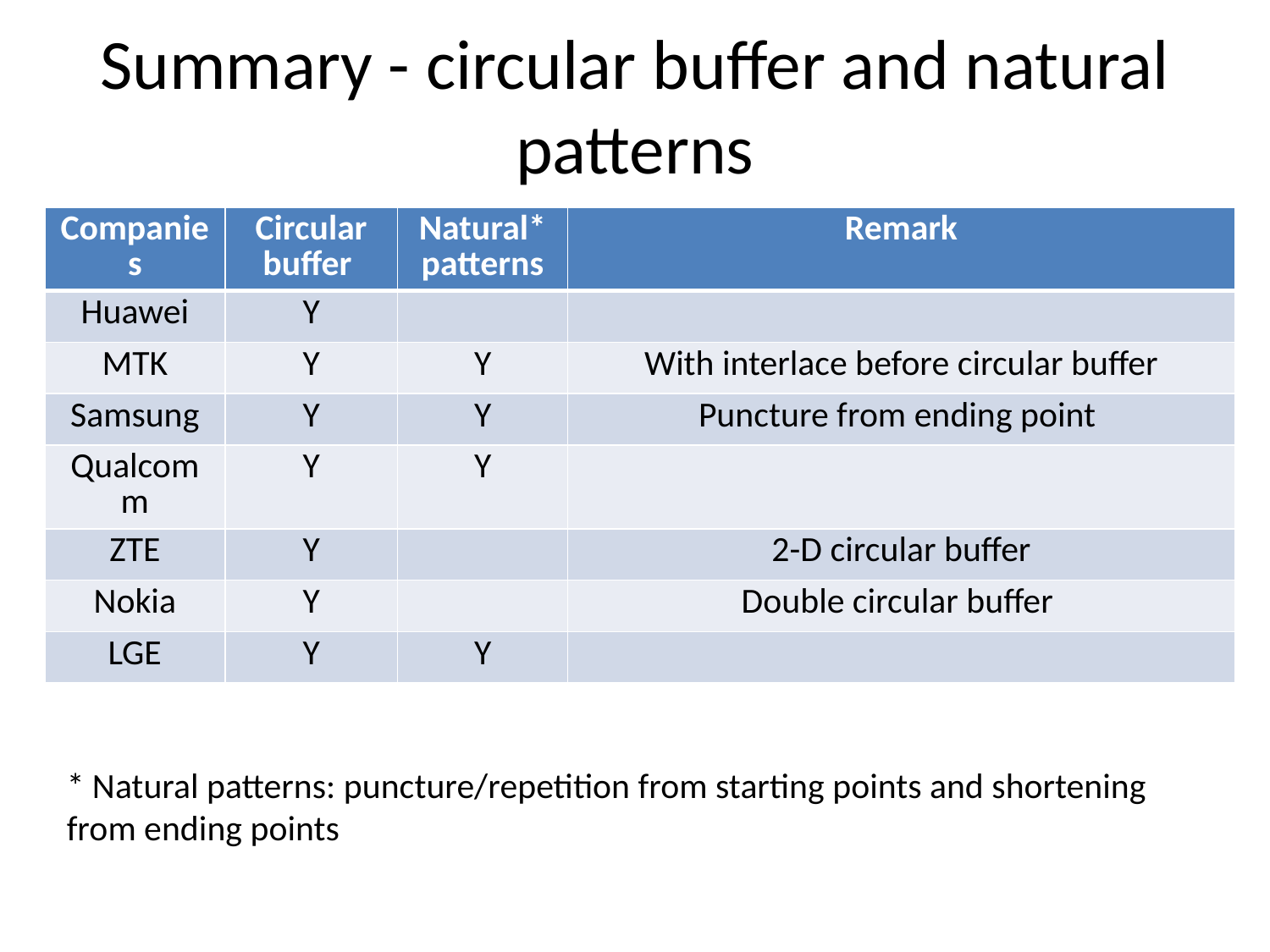

# Summary - circular buffer and natural patterns
| Companies | Circular buffer | Natural\* patterns | Remark |
| --- | --- | --- | --- |
| Huawei | Y |  |  |
| MTK | Y | Y | With interlace before circular buffer |
| Samsung | Y | Y | Puncture from ending point |
| Qualcomm | Y | Y |  |
| ZTE | Y |  | 2-D circular buffer |
| Nokia | Y |  | Double circular buffer |
| LGE | Y | Y |  |
* Natural patterns: puncture/repetition from starting points and shortening from ending points